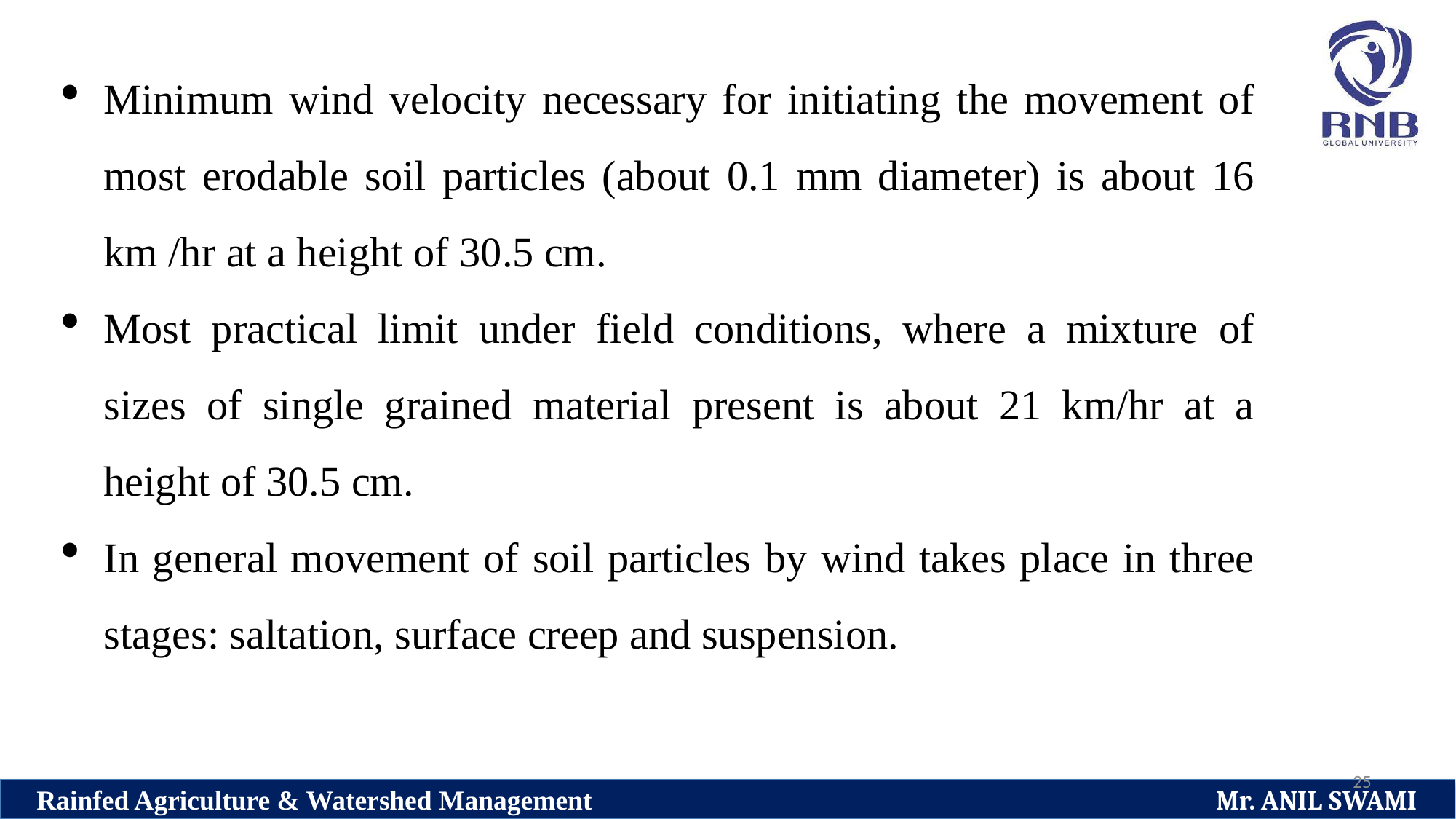

Minimum wind velocity necessary for initiating the movement of most erodable soil particles (about 0.1 mm diameter) is about 16 km /hr at a height of 30.5 cm.
Most practical limit under field conditions, where a mixture of sizes of single grained material present is about 21 km/hr at a height of 30.5 cm.
In general movement of soil particles by wind takes place in three stages: saltation, surface creep and suspension.
25